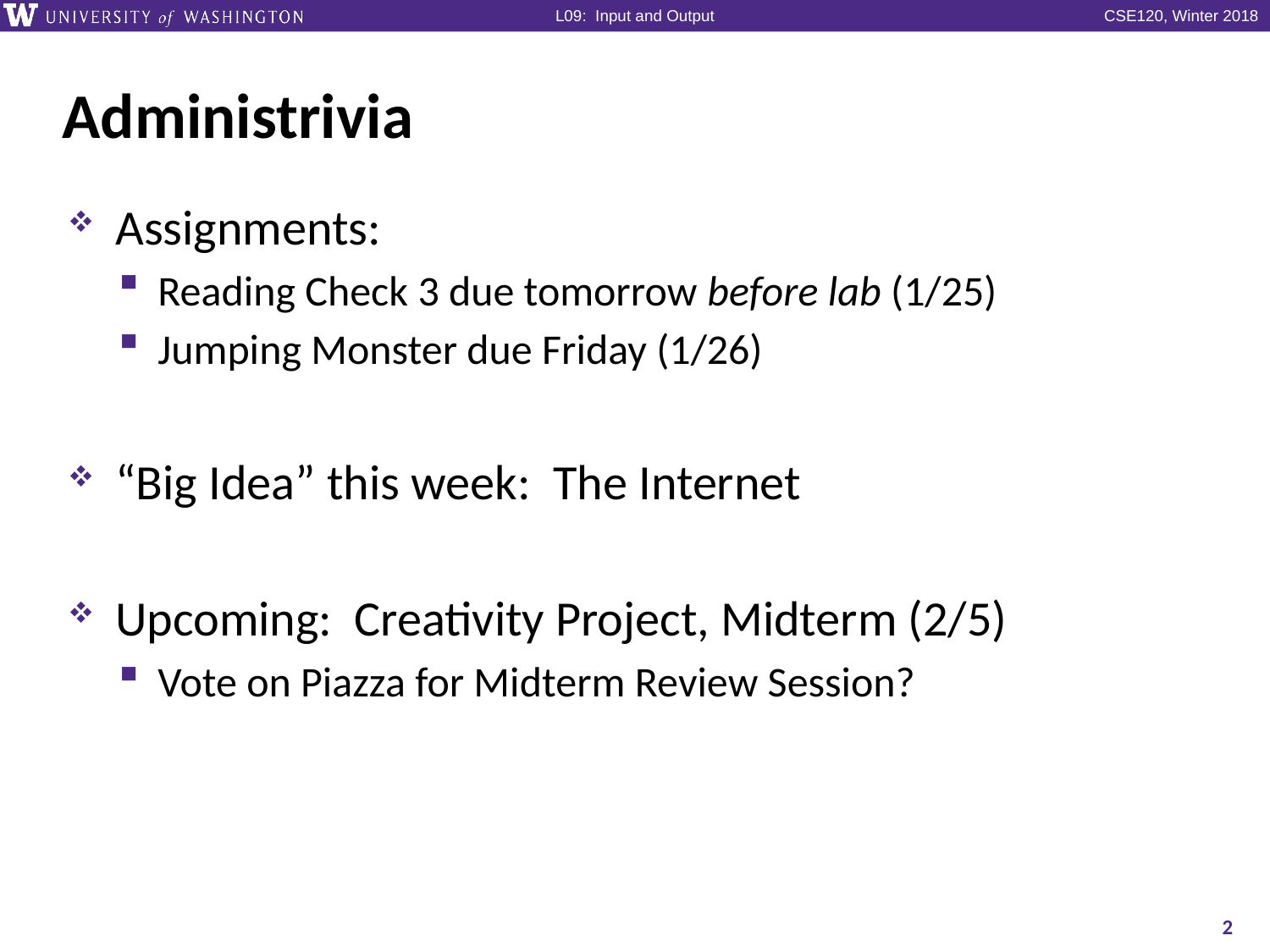

# Administrivia
Assignments:
Reading Check 3 due tomorrow before lab (1/25)
Jumping Monster due Friday (1/26)

“Big Idea” this week:  The Internet

Upcoming:  Creativity Project, Midterm (2/5)
Vote on Piazza for Midterm Review Session?
2